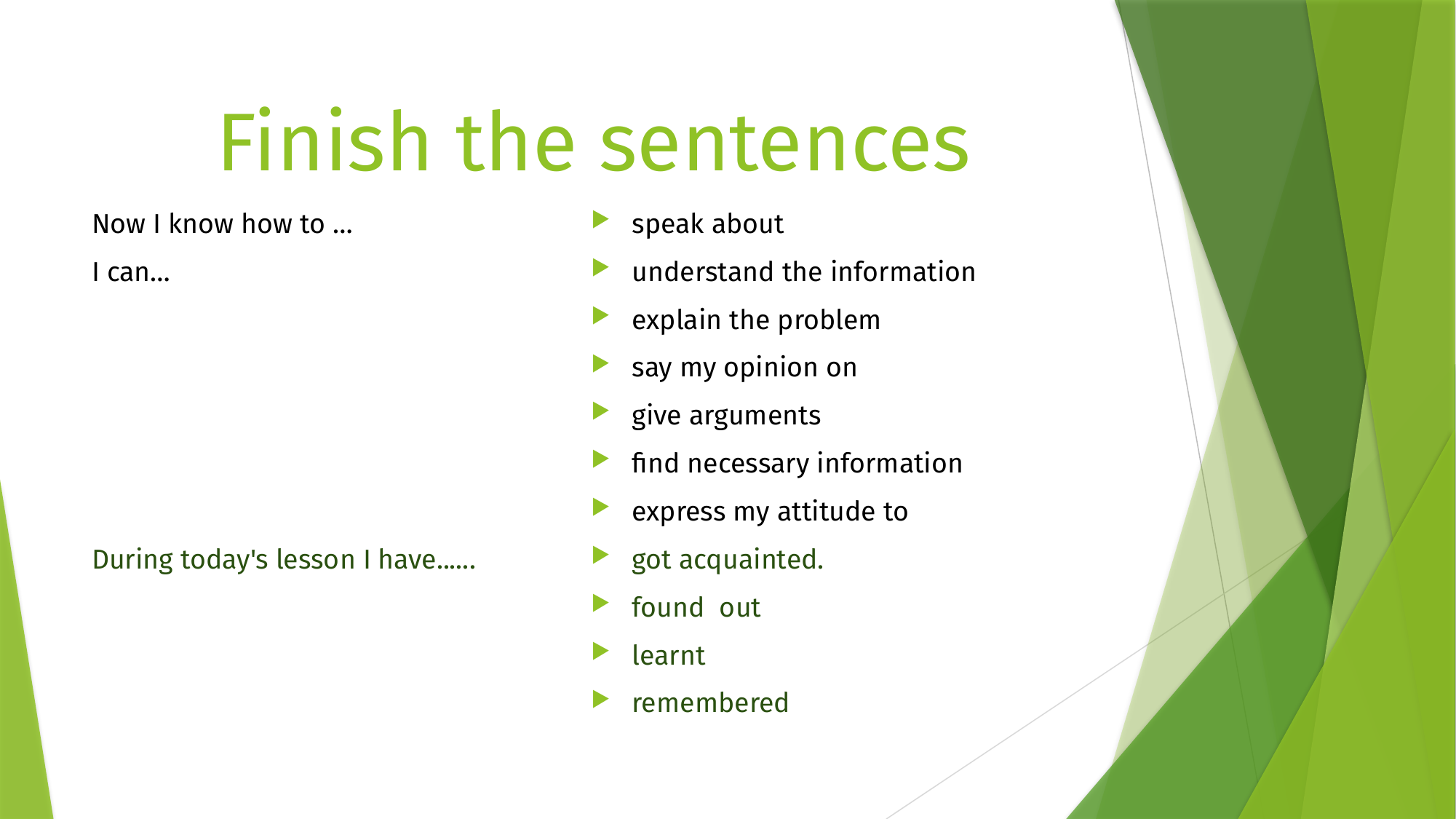

# Finish the sentences
Now I know how to …
I can…

During today's lesson I have......

speak about
understand the information
explain the problem
say my opinion on
give arguments
find necessary information
express my attitude to
got acquainted.
found  out
learnt
remembered